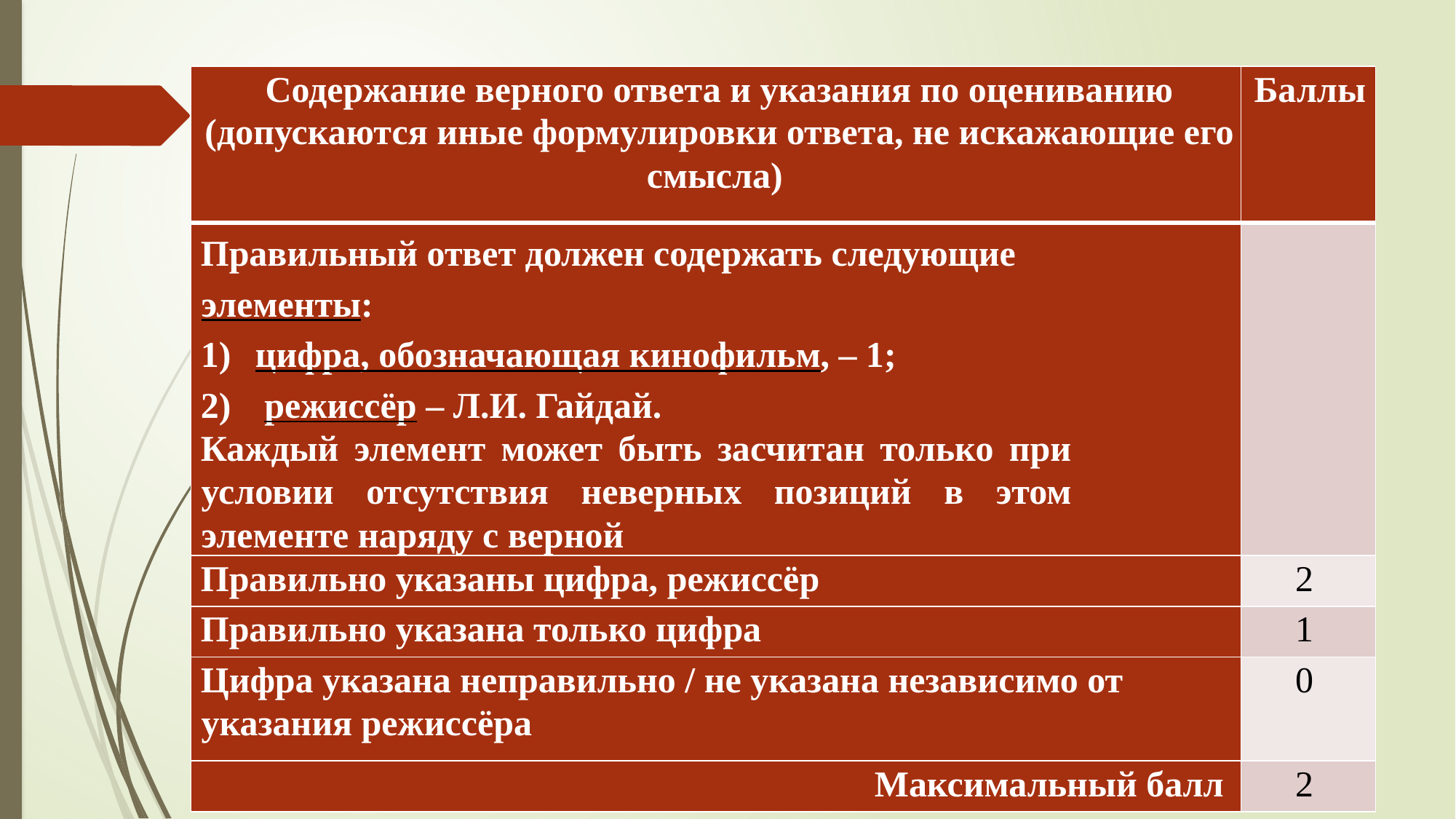

| Содержание верного ответа и указания по оцениванию (допускаются иные формулировки ответа, не искажающие его смысла) | Баллы |
| --- | --- |
| Правильный ответ должен содержать следующие элементы: цифра, обозначающая кинофильм, – 1; режиссёр – Л.И. Гайдай. Каждый элемент может быть засчитан только при условии отсутствия неверных позиций в этом элементе наряду с верной |  |
| Правильно указаны цифра, режиссёр | 2 |
| Правильно указана только цифра | 1 |
| Цифра указана неправильно / не указана независимо от указания режиссёра | 0 |
| Максимальный балл | 2 |